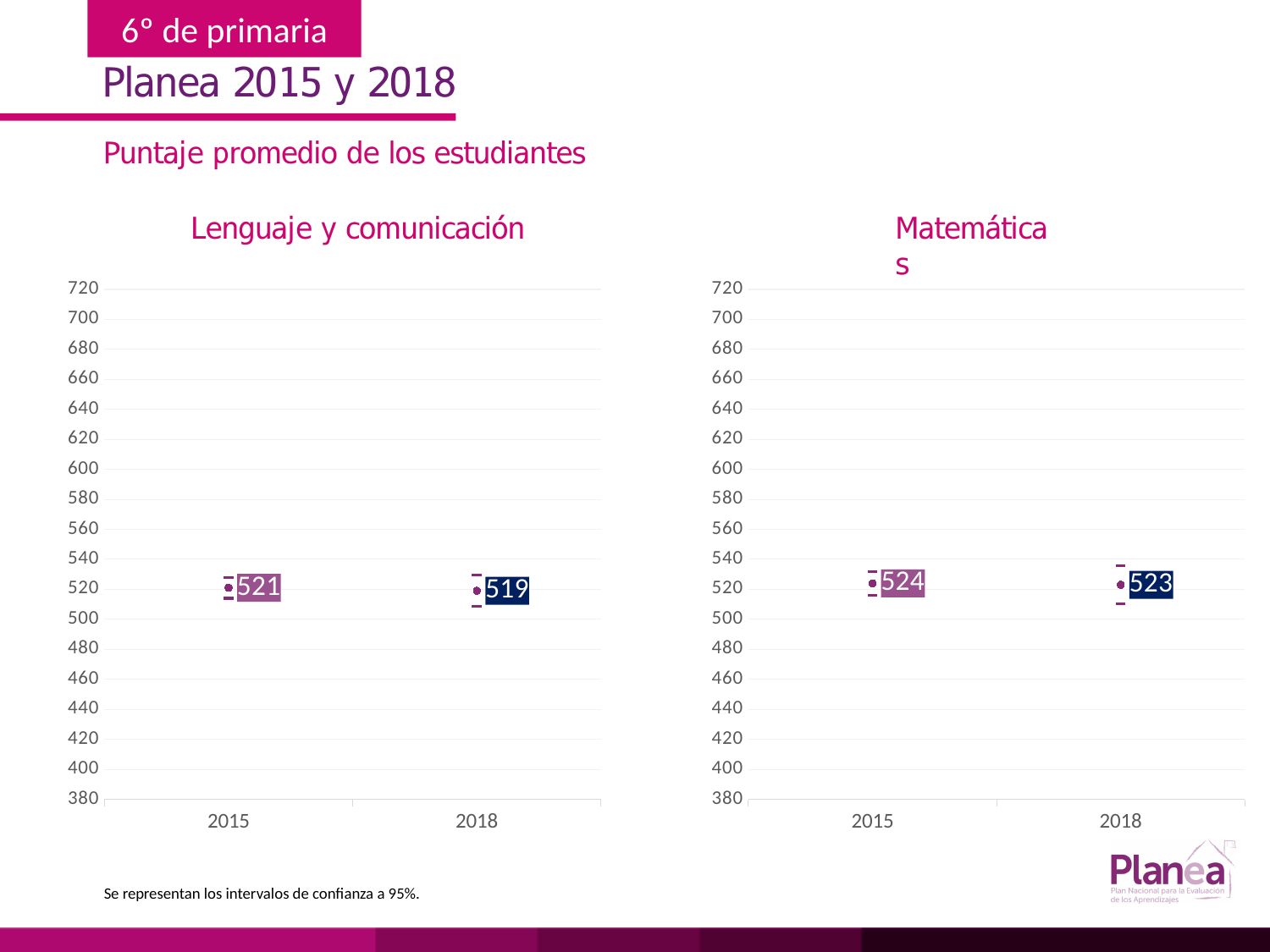

Planea 2015 y 2018

Puntaje promedio de los estudiantes
Matemáticas
Lenguaje y comunicación

### Chart

| Category |  |  |  |
|---|---|---|---|
| 2015 | 514.035 | 527.965 | 521.0 |
| 2018 | 508.453 | 529.547 | 519.0 |

### Chart

| Category |  |  |  |
|---|---|---|---|
| 2015 | 516.04 | 531.96 | 524.0 |
| 2018 | 510.463 | 535.537 | 523.0 |
Se representan los intervalos de confianza a 95%.